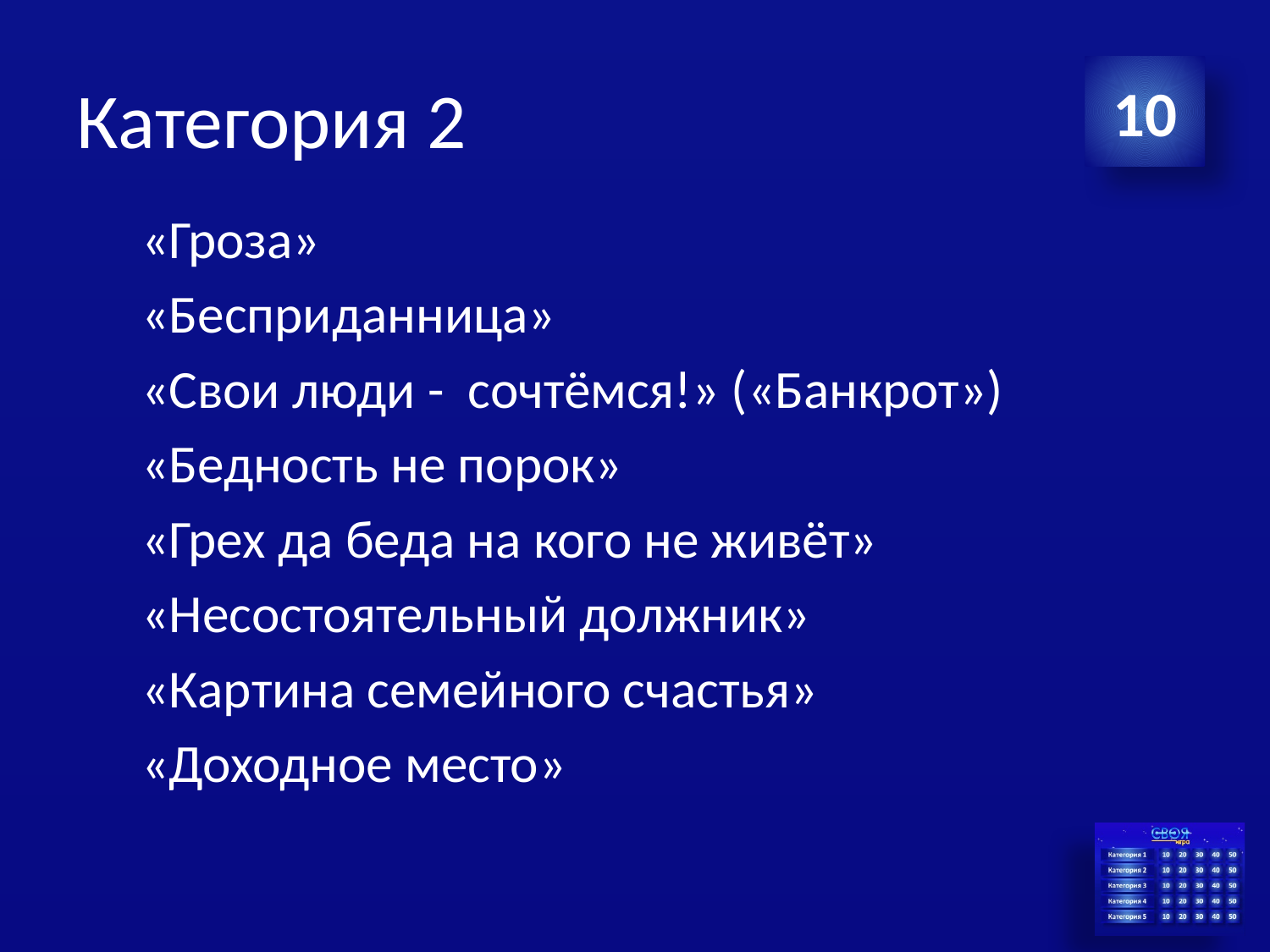

# Категория 2
10
«Гроза»
«Бесприданница»
«Свои люди -  сочтёмся!» («Банкрот»)
«Бедность не порок»
«Грех да беда на кого не живёт»
«Несостоятельный должник»
«Картина семейного счастья»
«Доходное место»